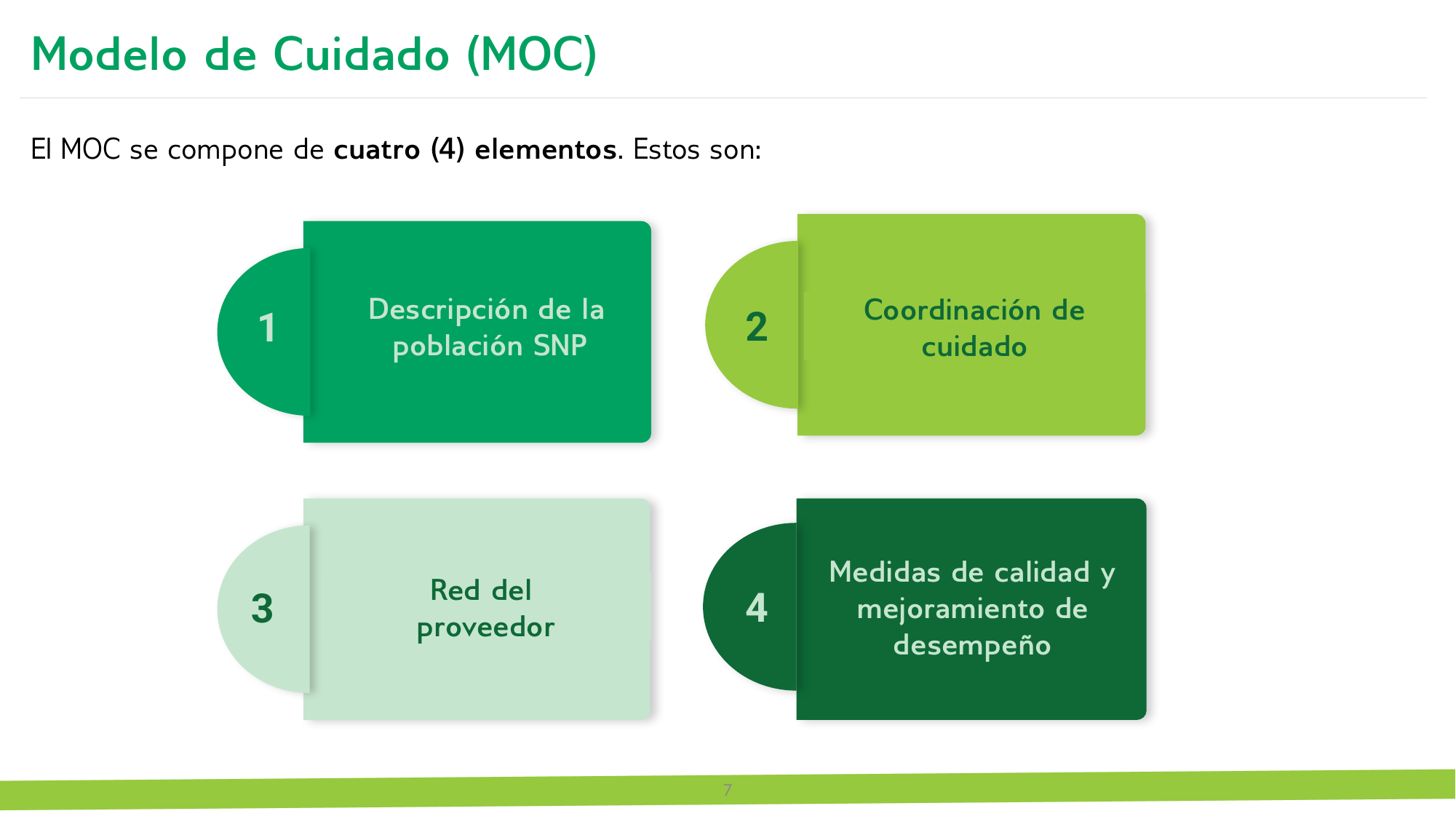

Modelo de Cuidado (MOC)
El MOC se compone de cuatro (4) elementos. Estos son:

2
Coordinación de
cuidado

1
Descripción de la población SNP

3
Red del
proveedor

4
Medidas de calidad y mejoramiento de desempeño
7